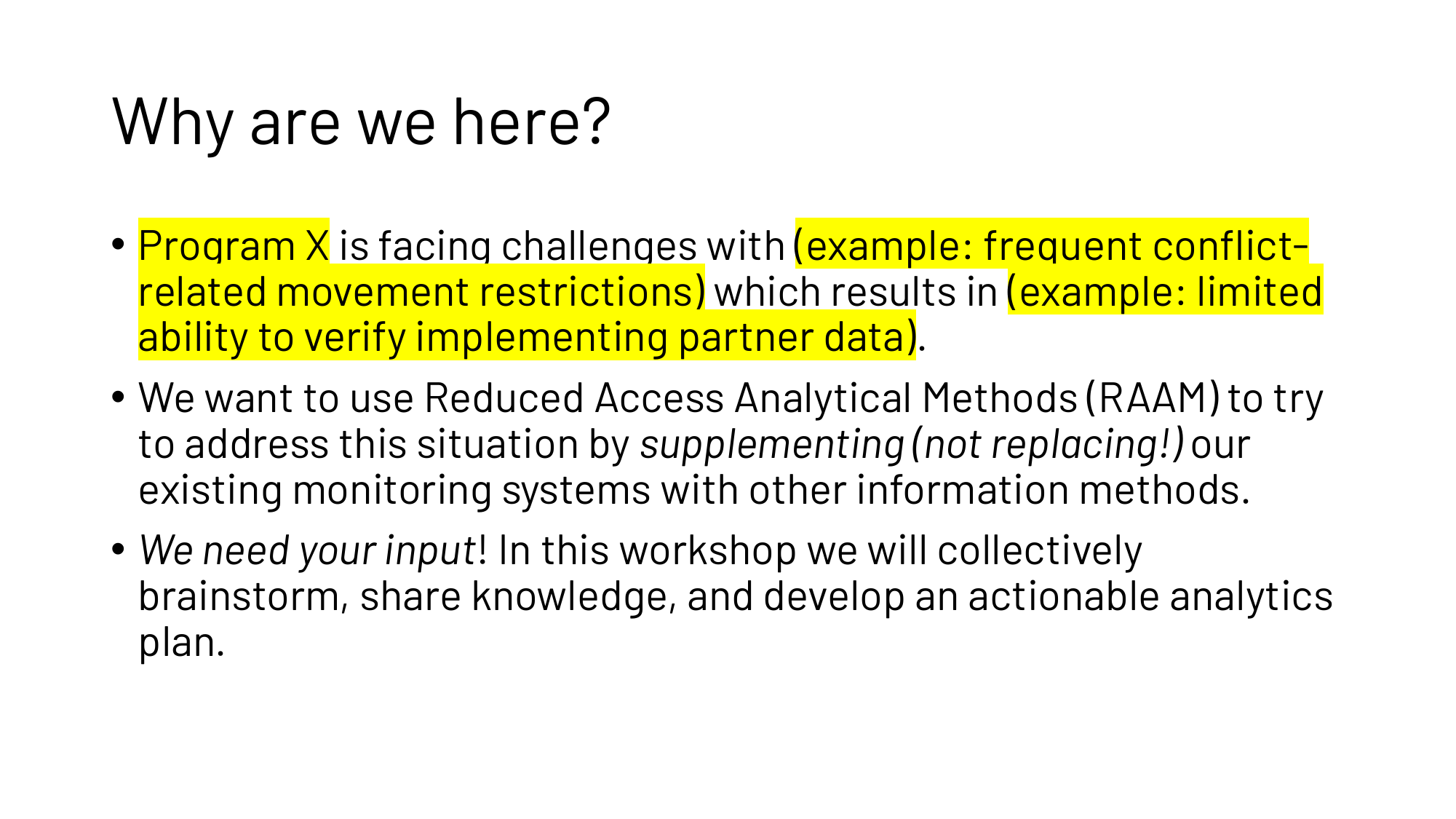

# Why are we here?
Program X is facing challenges with (example: frequent conflict-related movement restrictions) which results in (example: limited ability to verify implementing partner data).
We want to use Reduced Access Analytical Methods (RAAM) to try to address this situation by supplementing (not replacing!) our existing monitoring systems with other information methods.
We need your input! In this workshop we will collectively brainstorm, share knowledge, and develop an actionable analytics plan.